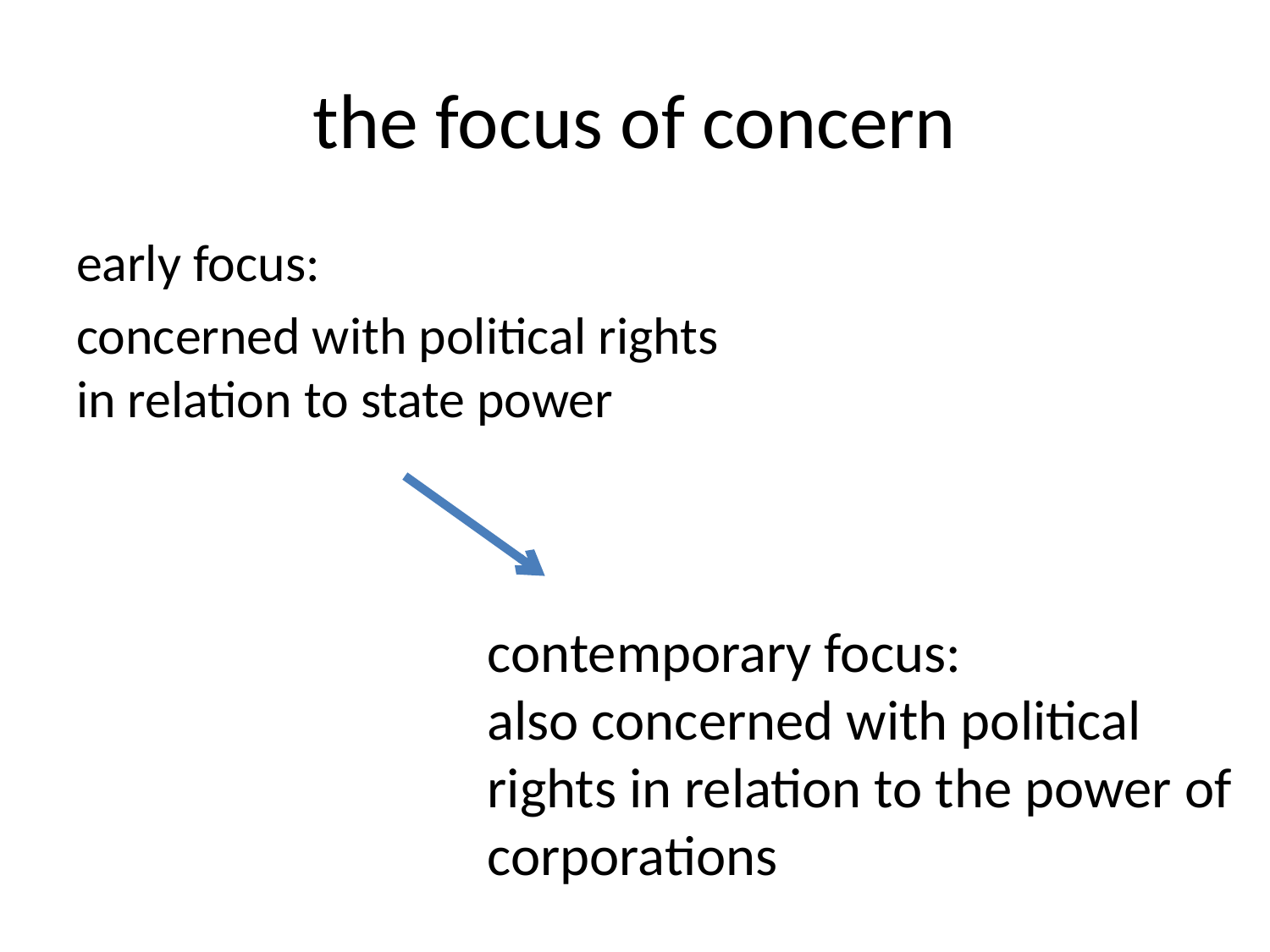

# the focus of concern
early focus:
concerned with political rights in relation to state power

contemporary focus:
also concerned with political rights in relation to the power of corporations